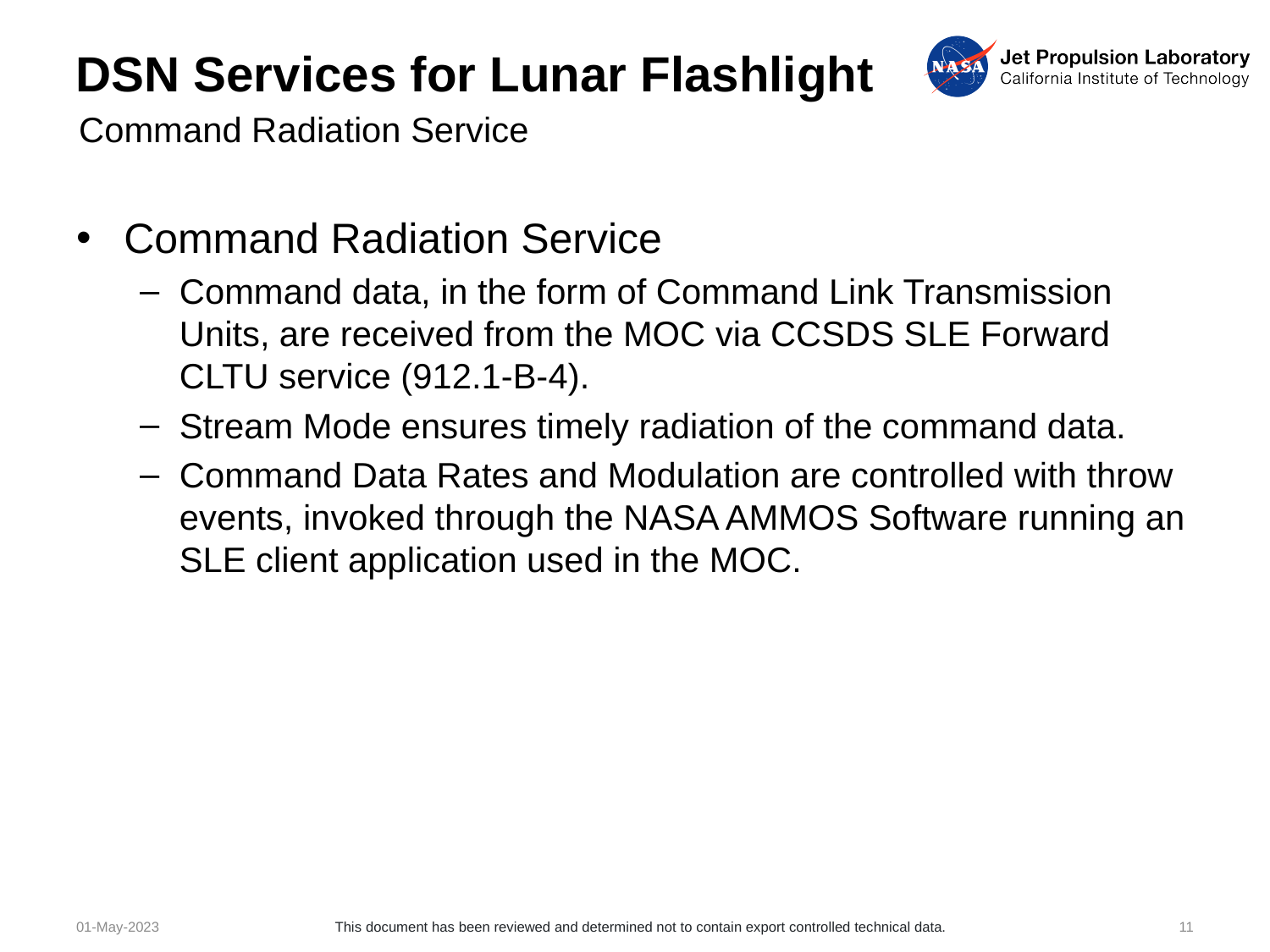

# DSN Services for Lunar Flashlight
Command Radiation Service
Command Radiation Service
Command data, in the form of Command Link Transmission Units, are received from the MOC via CCSDS SLE Forward CLTU service (912.1-B-4).
Stream Mode ensures timely radiation of the command data.
Command Data Rates and Modulation are controlled with throw events, invoked through the NASA AMMOS Software running an SLE client application used in the MOC.
01-May-2023
This document has been reviewed and determined not to contain export controlled technical data.
11